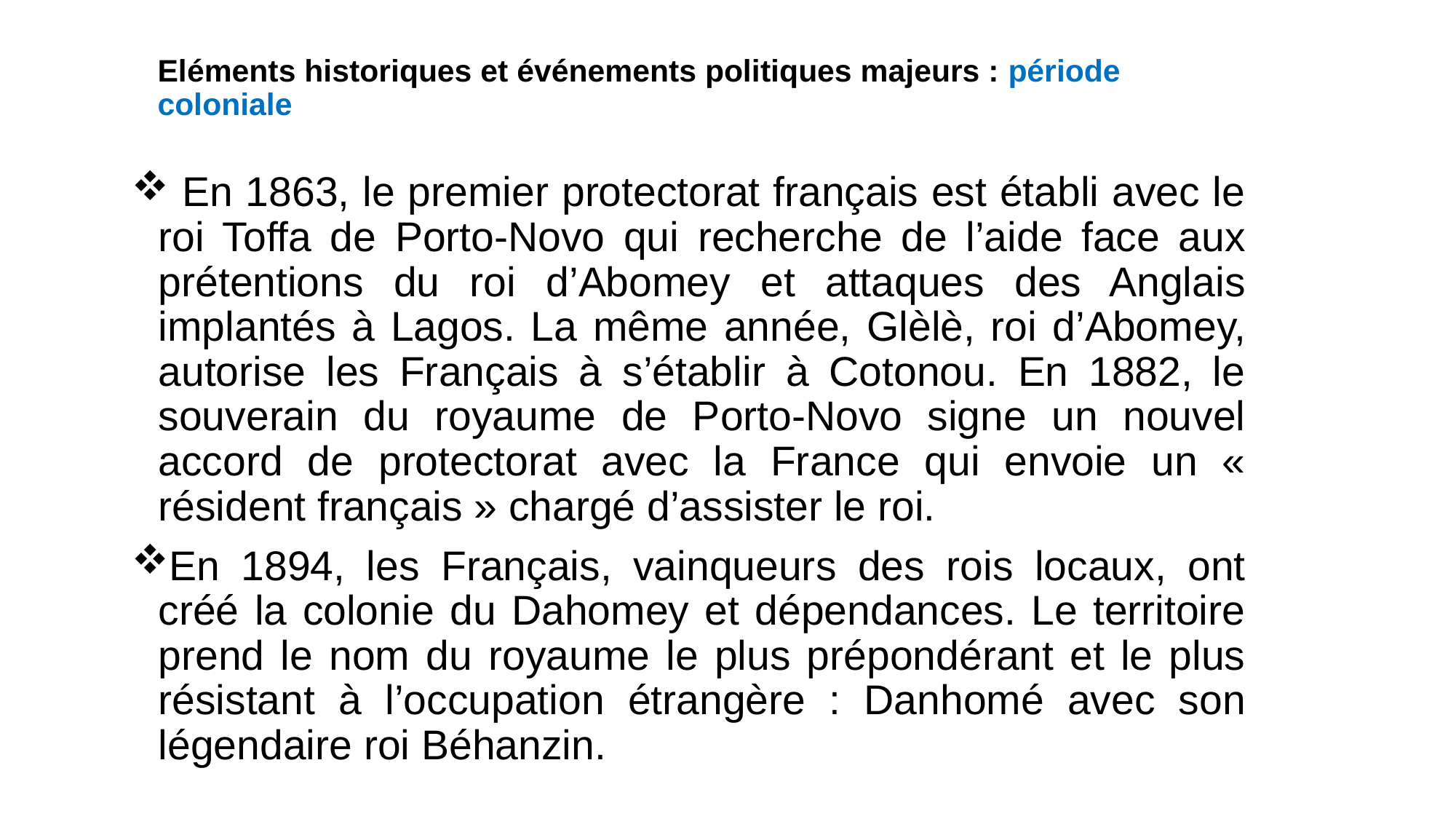

# Eléments historiques et événements politiques majeurs : période coloniale
 En 1863, le premier protectorat français est établi avec le roi Toffa de Porto-Novo qui recherche de l’aide face aux prétentions du roi d’Abomey et attaques des Anglais implantés à Lagos. La même année, Glèlè, roi d’Abomey, autorise les Français à s’établir à Cotonou. En 1882, le souverain du royaume de Porto-Novo signe un nouvel accord de protectorat avec la France qui envoie un « résident français » chargé d’assister le roi.
En 1894, les Français, vainqueurs des rois locaux, ont créé la colonie du Dahomey et dépendances. Le territoire prend le nom du royaume le plus prépondérant et le plus résistant à l’occupation étrangère : Danhomé avec son légendaire roi Béhanzin.